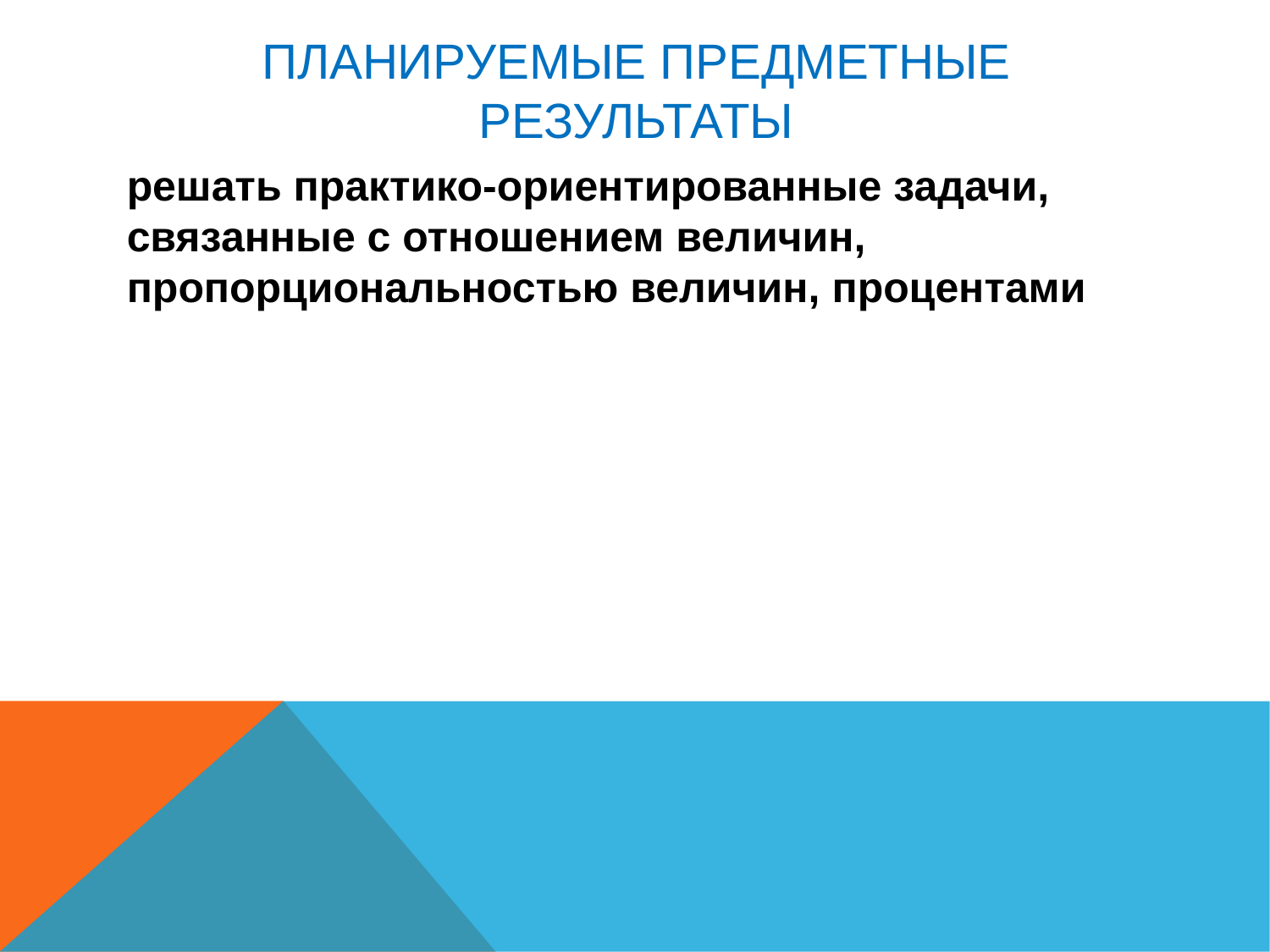

Планируемые предметные результаты
решать практико-ориентированные задачи, связанные с отношением величин, пропорциональностью величин, процентами